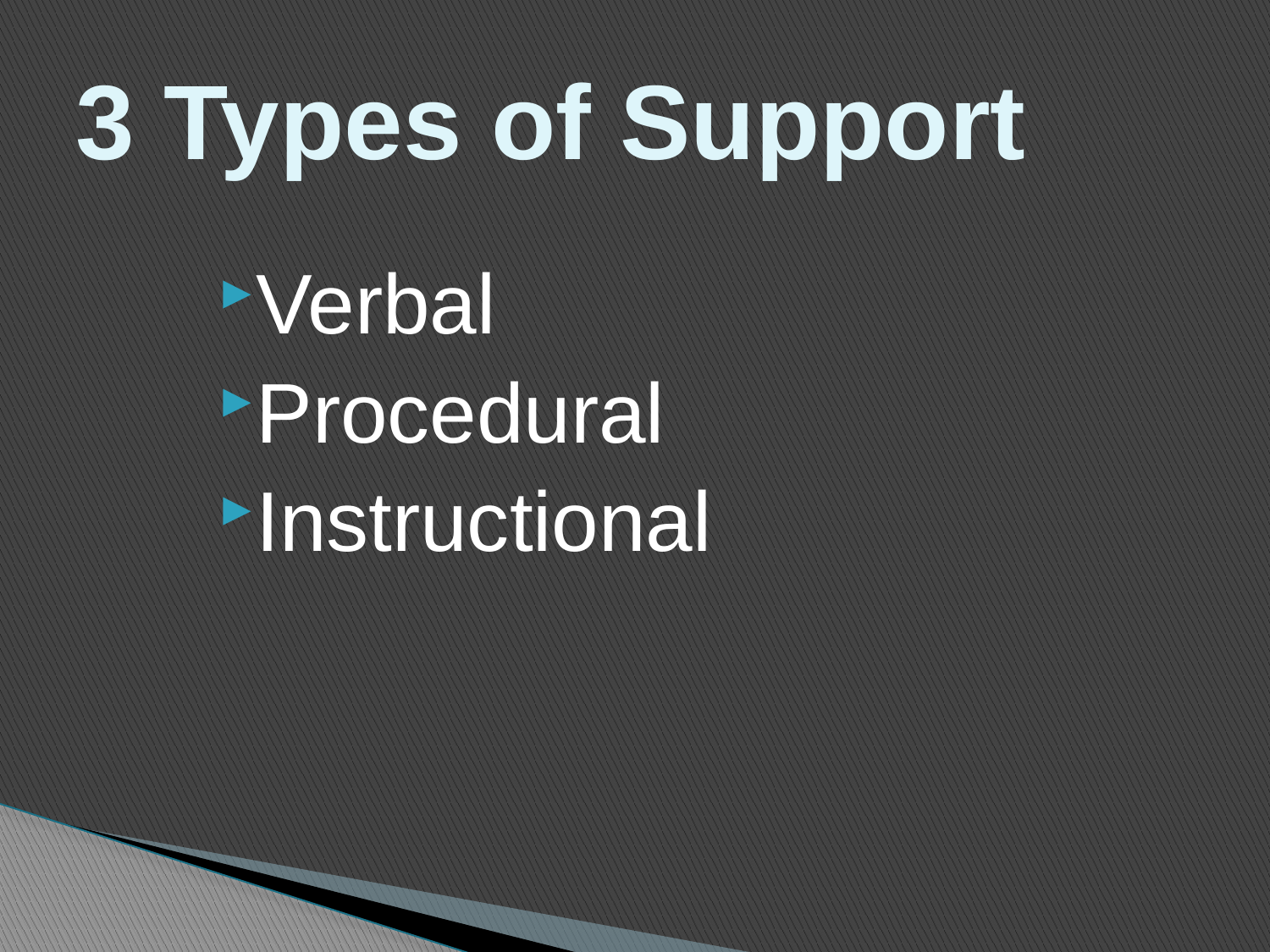

# 3 Types of Support
Verbal
Procedural
Instructional